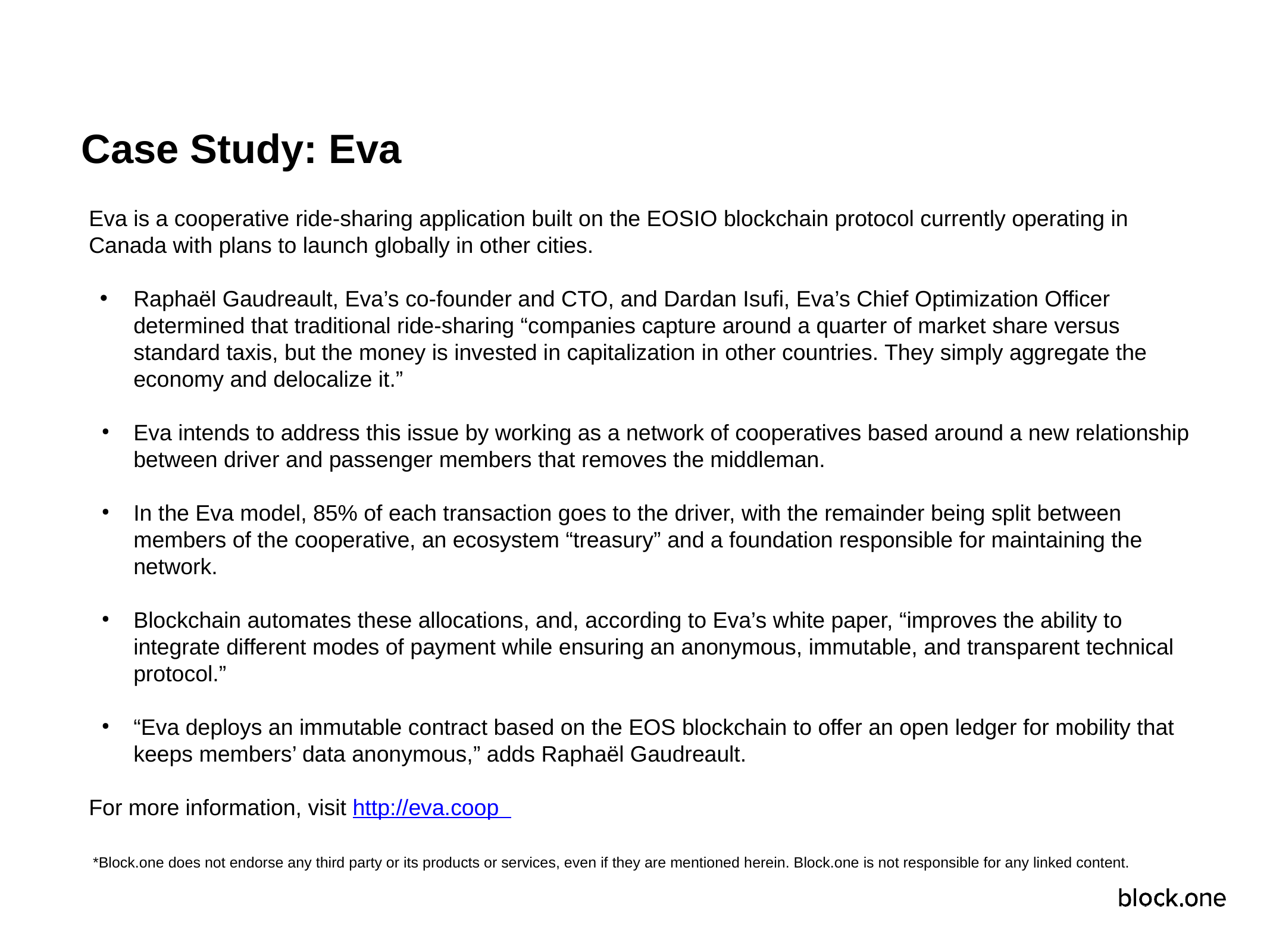

Case Study: Eva
Eva is a cooperative ride-sharing application built on the EOSIO blockchain protocol currently operating in Canada with plans to launch globally in other cities.

Raphaël Gaudreault, Eva’s co-founder and CTO, and Dardan Isufi, Eva’s Chief Optimization Officer determined that traditional ride-sharing “companies capture around a quarter of market share versus standard taxis, but the money is invested in capitalization in other countries. They simply aggregate the economy and delocalize it.”

Eva intends to address this issue by working as a network of cooperatives based around a new relationship between driver and passenger members that removes the middleman.

In the Eva model, 85% of each transaction goes to the driver, with the remainder being split between members of the cooperative, an ecosystem “treasury” and a foundation responsible for maintaining the network.

Blockchain automates these allocations, and, according to Eva’s white paper, “improves the ability to integrate different modes of payment while ensuring an anonymous, immutable, and transparent technical protocol.”

“Eva deploys an immutable contract based on the EOS blockchain to offer an open ledger for mobility that keeps members’ data anonymous,” adds Raphaël Gaudreault.

For more information, visit http://eva.coop

*Block.one does not endorse any third party or its products or services, even if they are mentioned herein. Block.one is not responsible for any linked content.